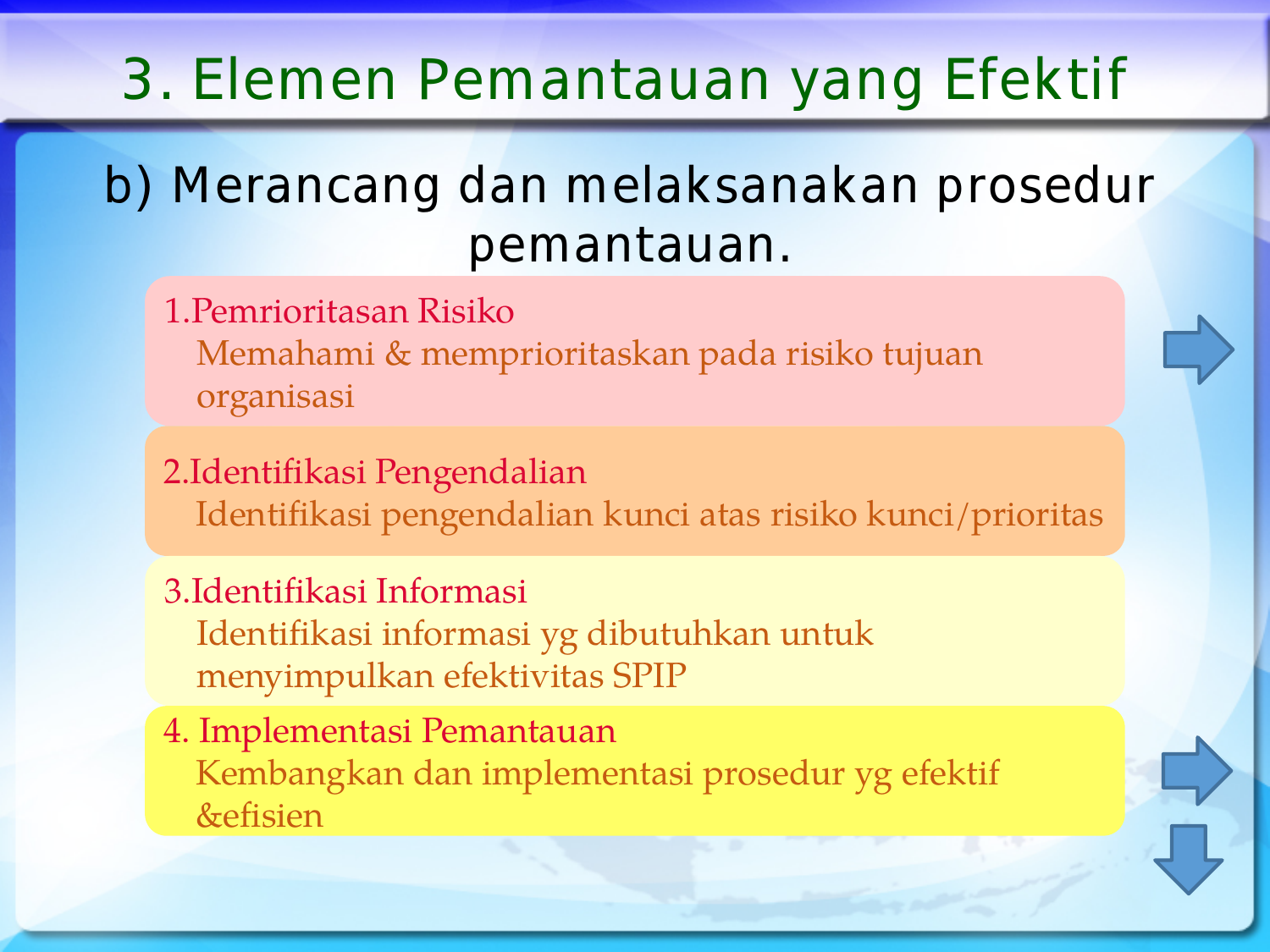

# 3. Elemen Pemantauan yang Efektif
b) Merancang dan melaksanakan prosedur pemantauan.

1.Pemrioritasan Risiko
Memahami & memprioritaskan pada risiko tujuan organisasi

2.Identifikasi Pengendalian
Identifikasi pengendalian kunci atas risiko kunci/prioritas
3.Identifikasi Informasi
Identifikasi informasi yg dibutuhkan untuk menyimpulkan efektivitas SPIP
4. Implementasi Pemantauan
Kembangkan dan implementasi prosedur yg efektif &efisien